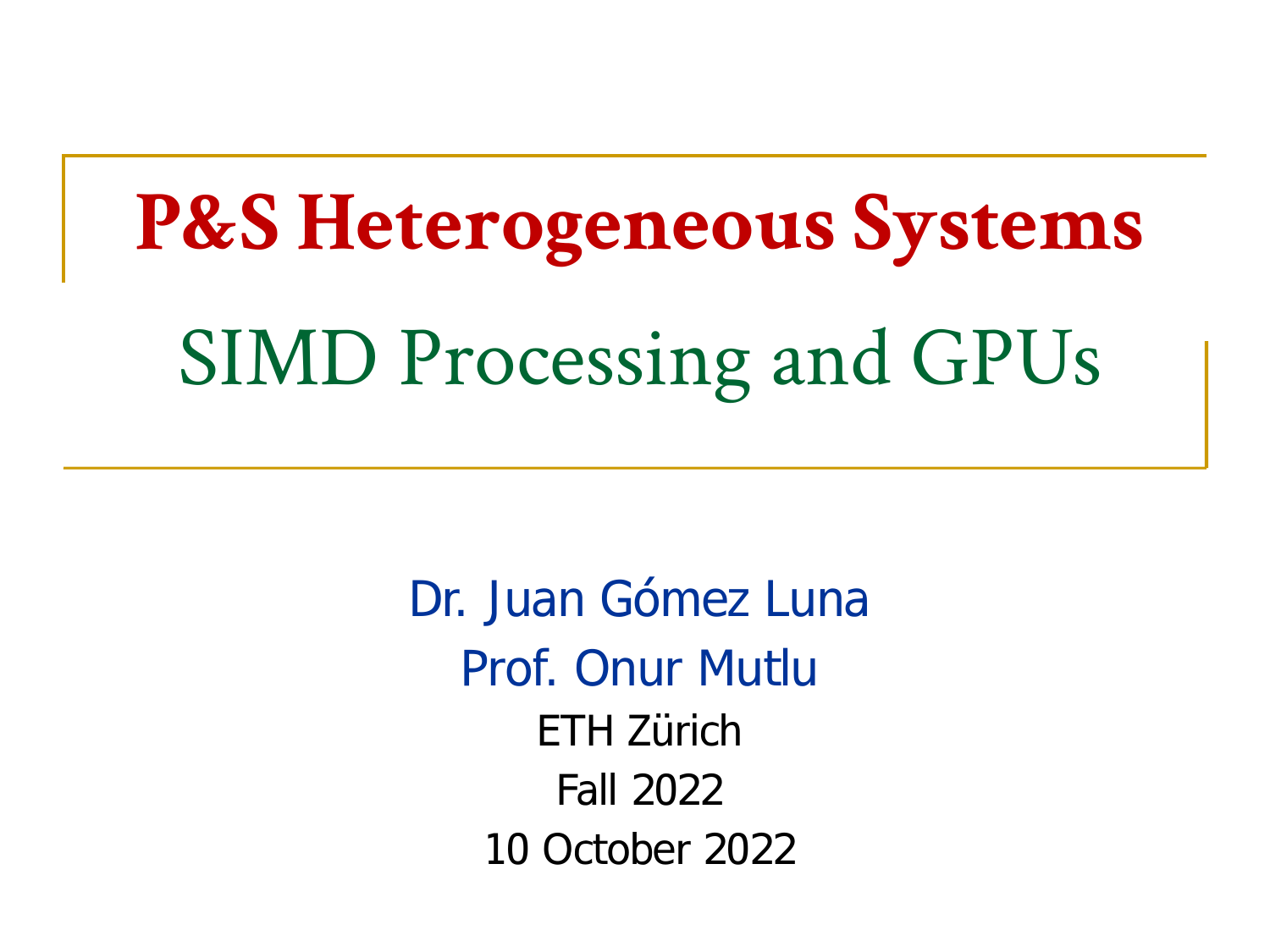

# P&S Heterogeneous Systems SIMD Processing and GPUs
Dr. Juan Gómez Luna
Prof. Onur Mutlu
ETH Zürich
Fall 2022
10 October 2022